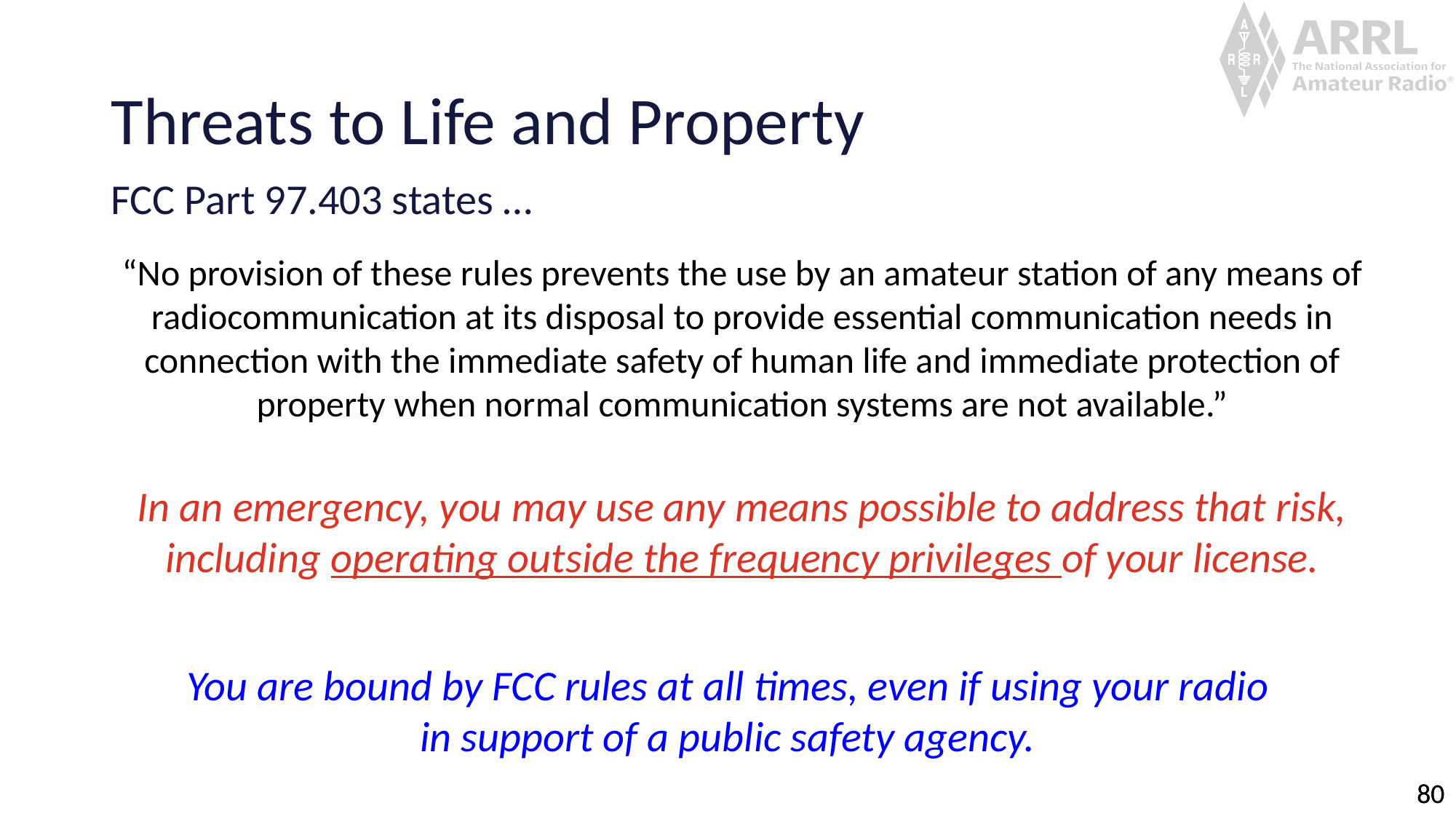

# Threats to Life and Property
FCC Part 97.403 states …
“No provision of these rules prevents the use by an amateur station of any means of radiocommunication at its disposal to provide essential communication needs in connection with the immediate safety of human life and immediate protection of property when normal communication systems are not available.”
In an emergency, you may use any means possible to address that risk, including operating outside the frequency privileges of your license.
You are bound by FCC rules at all times, even if using your radio in support of a public safety agency.